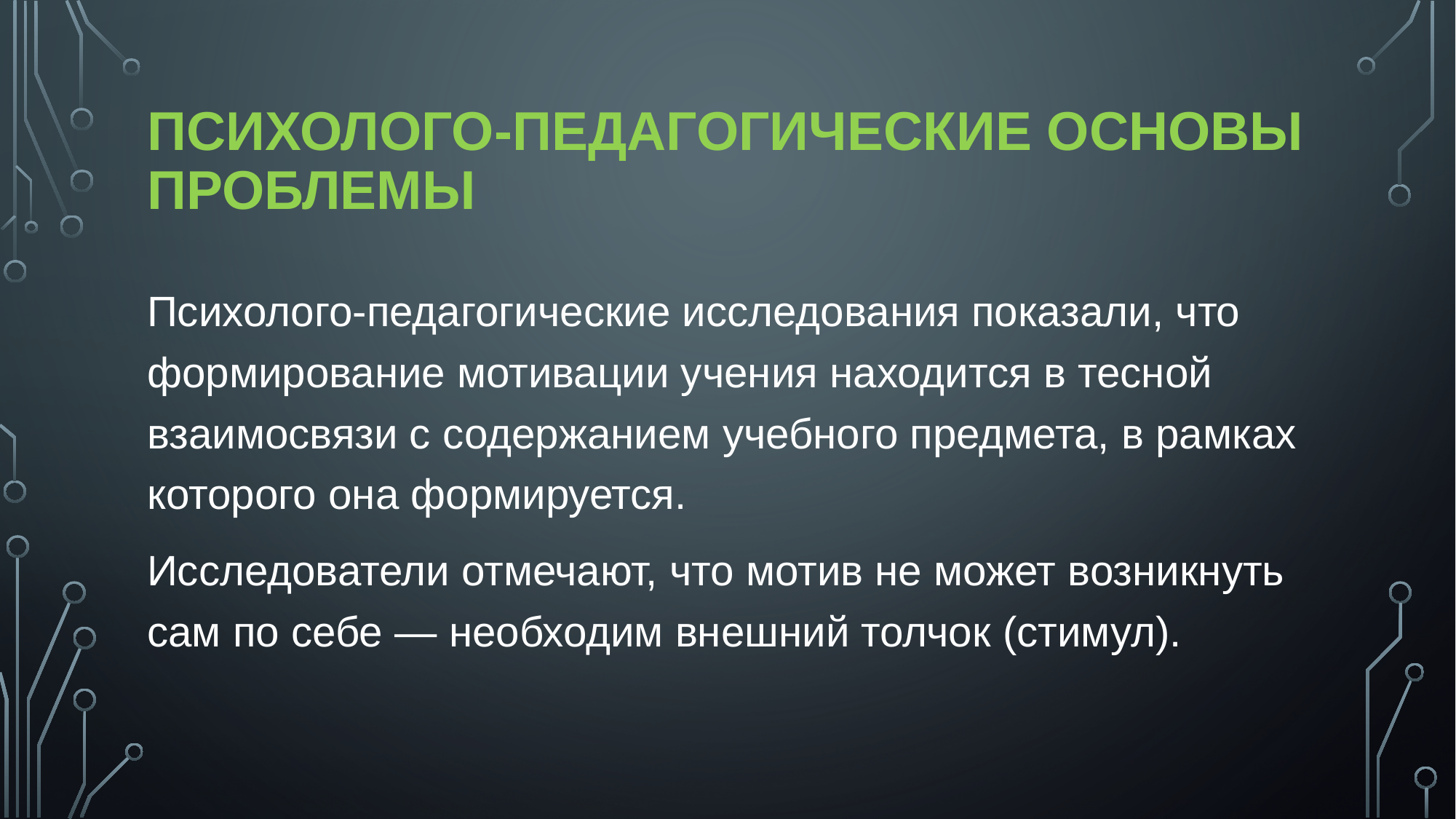

# ПСИХОЛОГО-ПЕДАГОГИЧЕСКИЕ ОСНОВЫ ПРОБЛЕМЫ
Психолого-педагогические исследования показали, что формирование мотивации учения находится в тесной взаимосвязи с содержанием учебного предмета, в рамках которого она формируется.
Исследователи отмечают, что мотив не может возникнуть сам по себе — необходим внешний толчок (стимул).